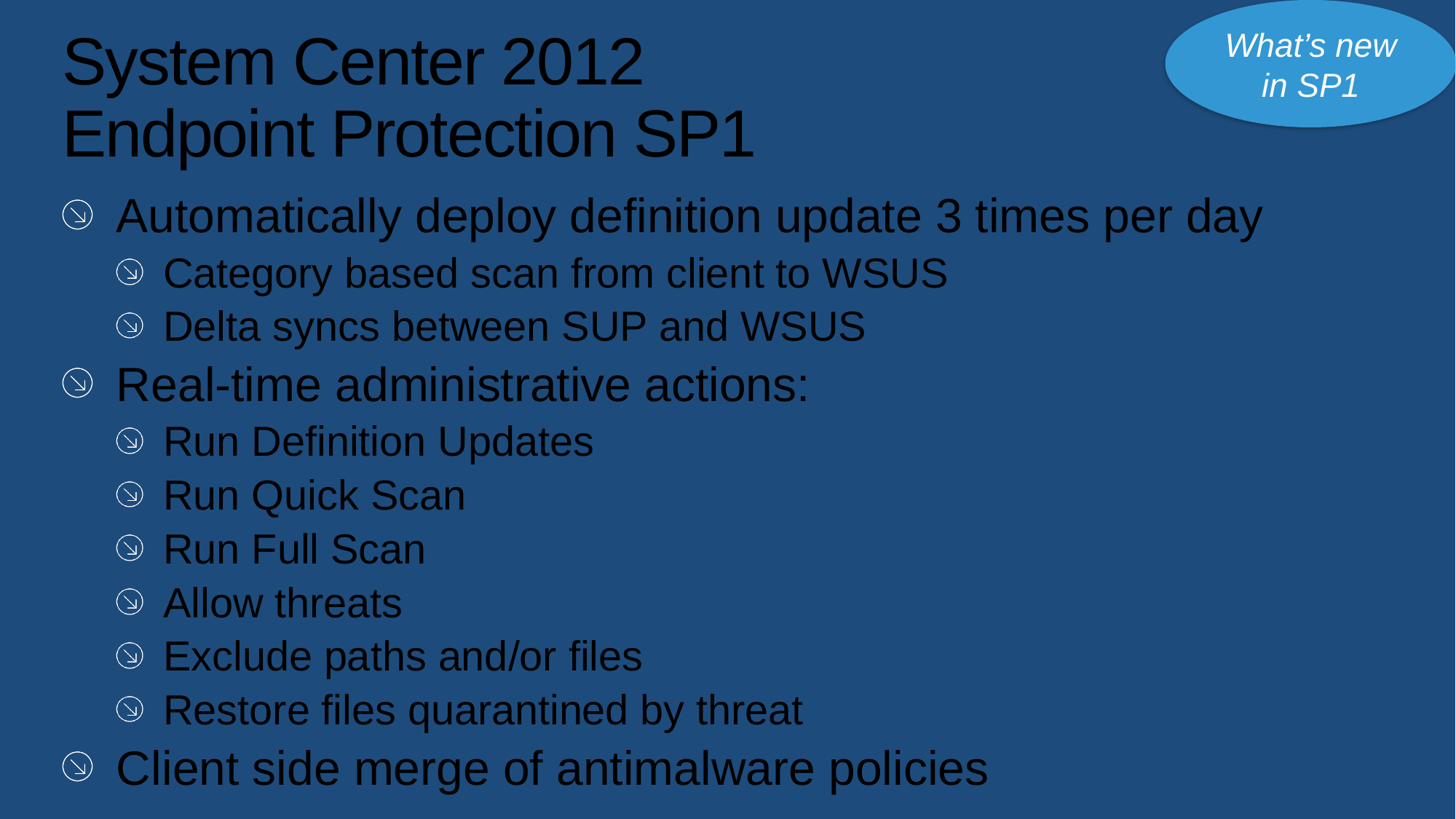

What’s new in SP1
# System Center 2012 Endpoint Protection SP1
Automatically deploy definition update 3 times per day
Category based scan from client to WSUS
Delta syncs between SUP and WSUS
Real-time administrative actions:
Run Definition Updates
Run Quick Scan
Run Full Scan
Allow threats
Exclude paths and/or files
Restore files quarantined by threat
Client side merge of antimalware policies